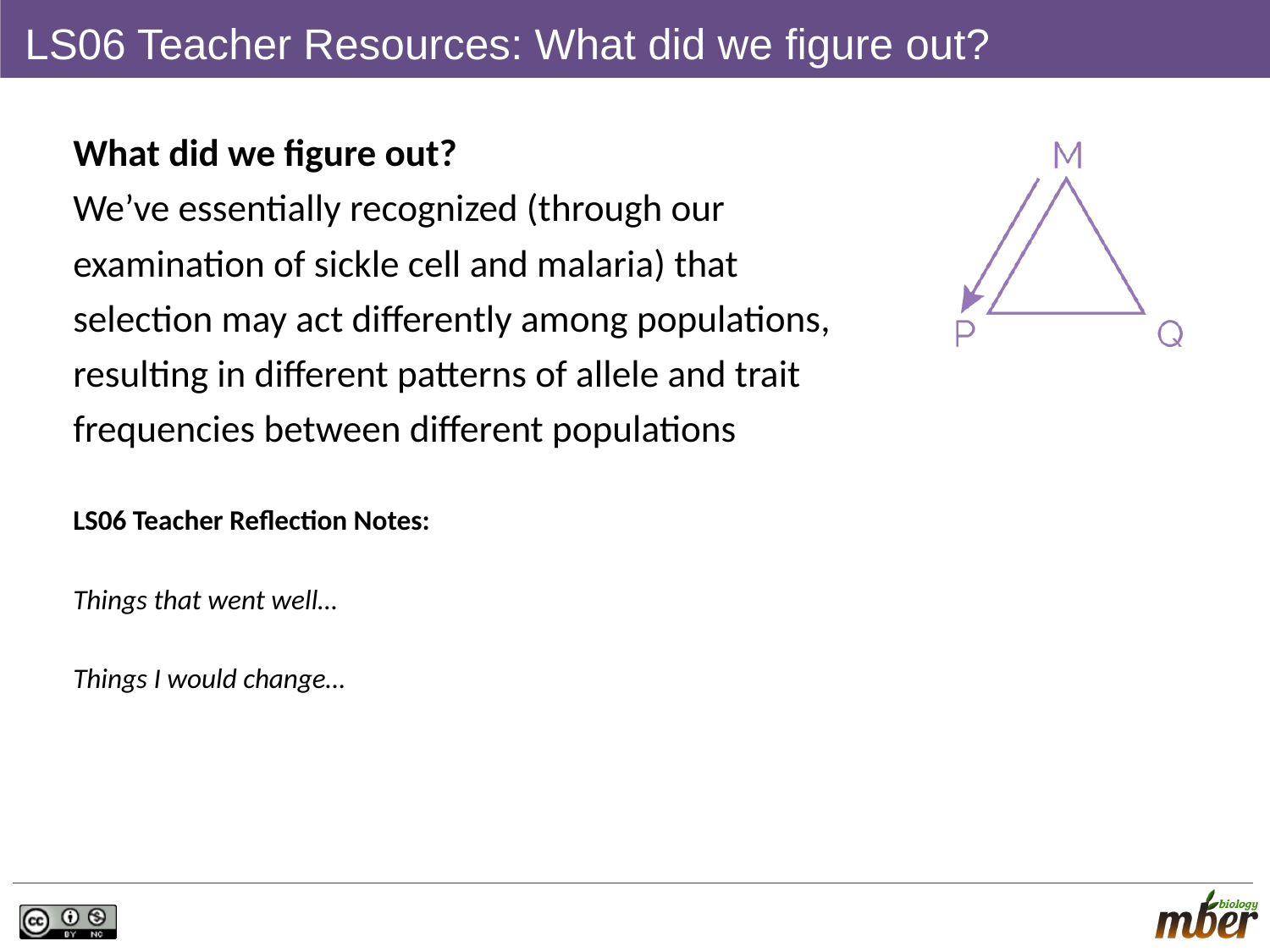

# LS06 Teacher Resources: What did we figure out?
What did we figure out?
We’ve essentially recognized (through our examination of sickle cell and malaria) that selection may act differently among populations, resulting in different patterns of allele and trait frequencies between different populations

LS06 Teacher Reflection Notes:

Things that went well…

Things I would change…